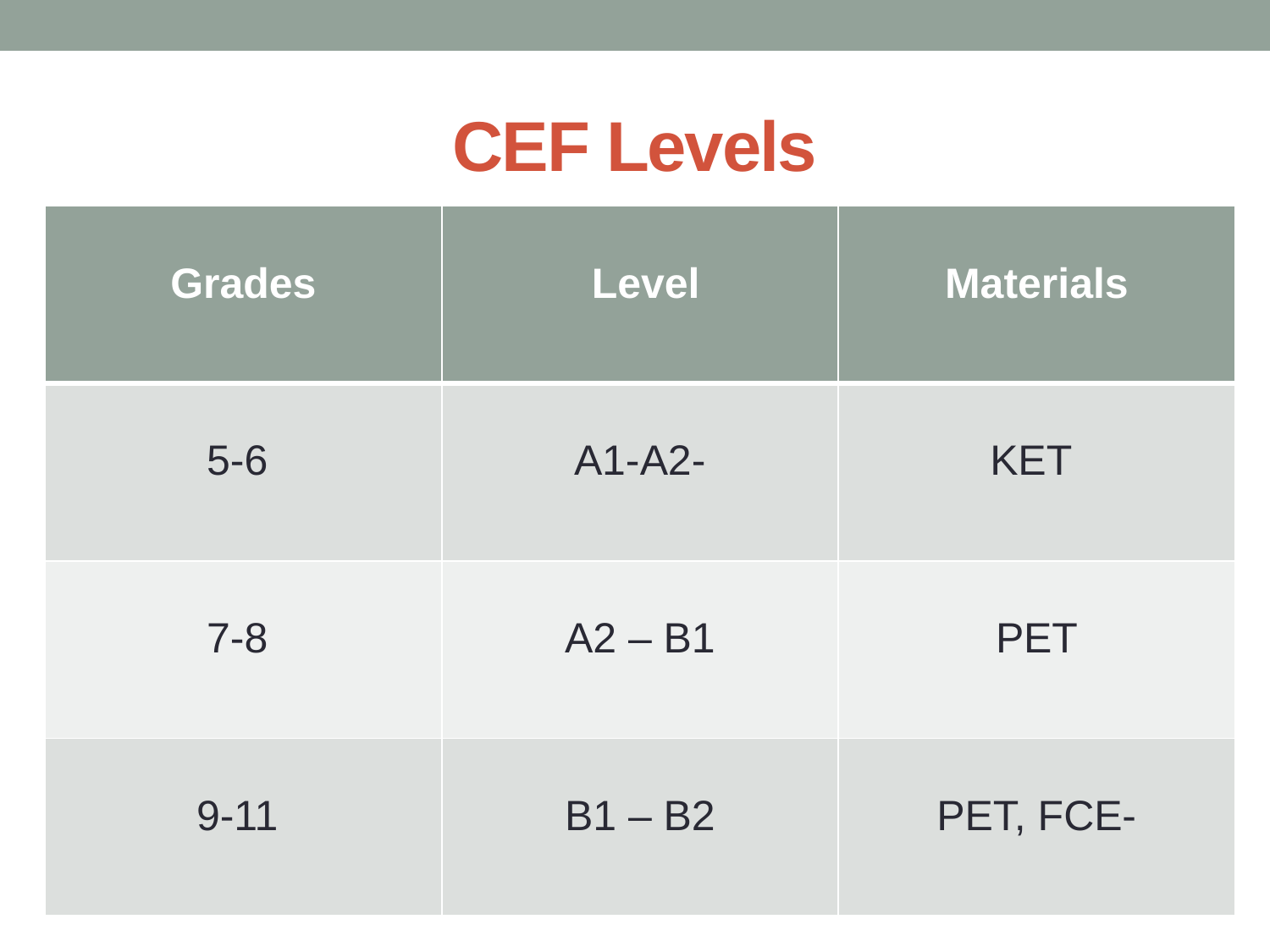

# CEF Levels
| Grades | Level | Materials |
| --- | --- | --- |
| 5-6 | A1-A2- | KET |
| 7-8 | A2 – B1 | PET |
| 9-11 | B1 – B2 | PET, FCE- |